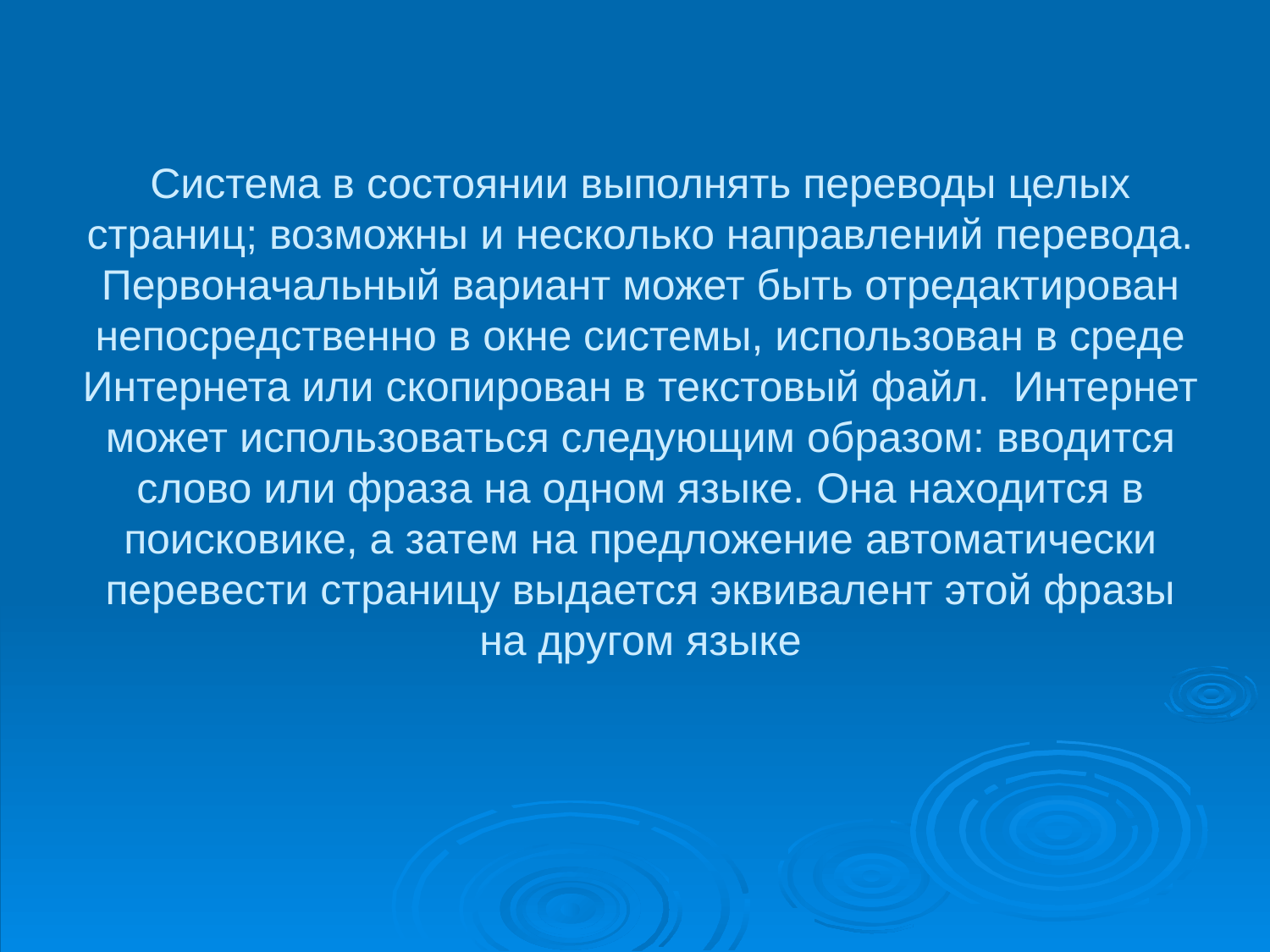

# Cистема в состоянии выполнять переводы целых страниц; возможны и несколько направлений перевода. Первоначальный вариант может быть отредактирован непосредственно в окне системы, использован в среде Интернета или скопирован в текстовый файл.  Интернет может использоваться следующим образом: вводится слово или фраза на одном языке. Она находится в поисковике, а затем на предложение автоматически перевести страницу выдается эквивалент этой фразы на другом языке